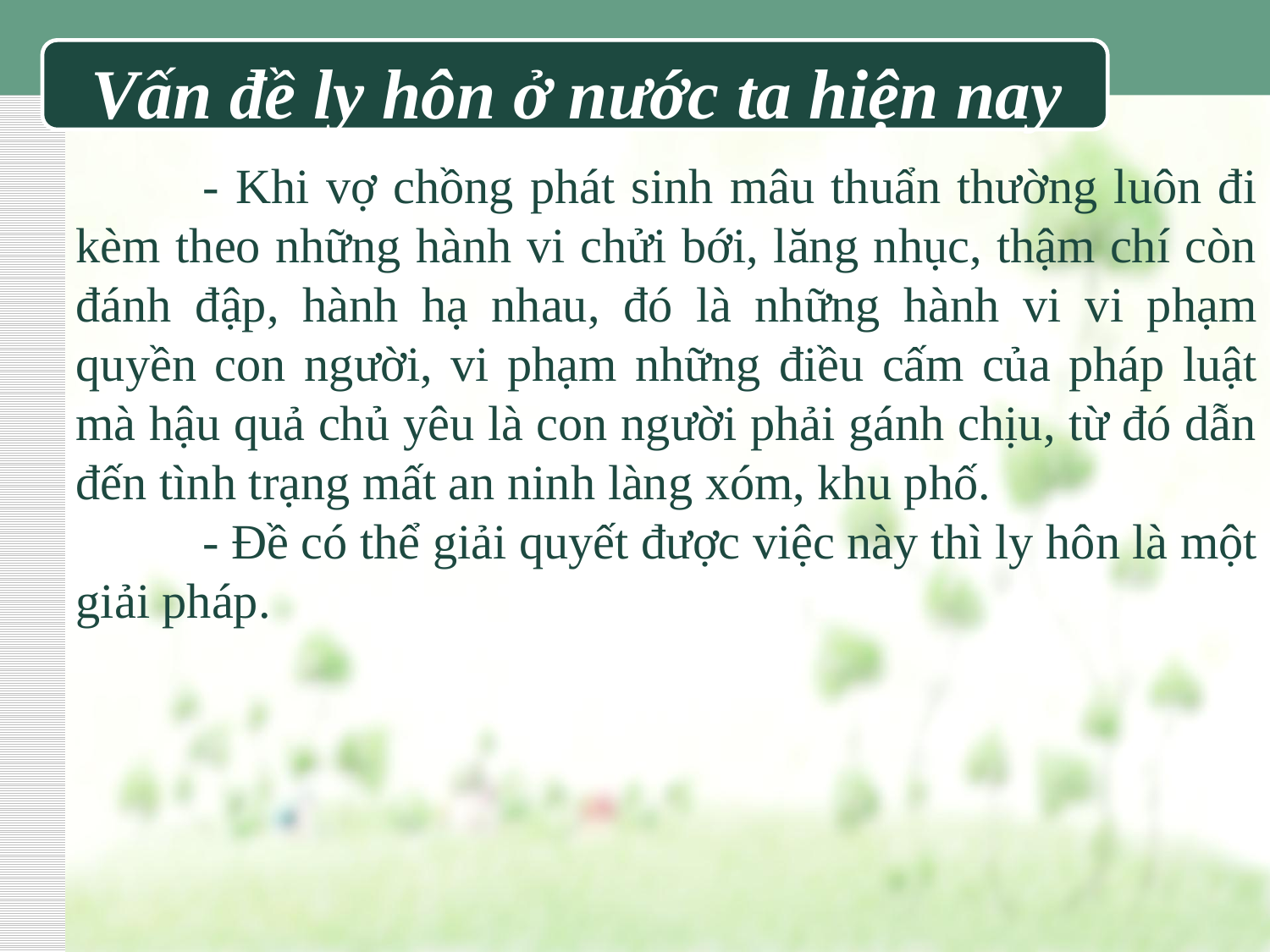

Vấn đề ly hôn ở nước ta hiện nay
	- Khi vợ chồng phát sinh mâu thuẩn thường luôn đi kèm theo những hành vi chửi bới, lăng nhục, thậm chí còn đánh đập, hành hạ nhau, đó là những hành vi vi phạm quyền con người, vi phạm những điều cấm của pháp luật mà hậu quả chủ yêu là con người phải gánh chịu, từ đó dẫn đến tình trạng mất an ninh làng xóm, khu phố.
	- Đề có thể giải quyết được việc này thì ly hôn là một giải pháp.